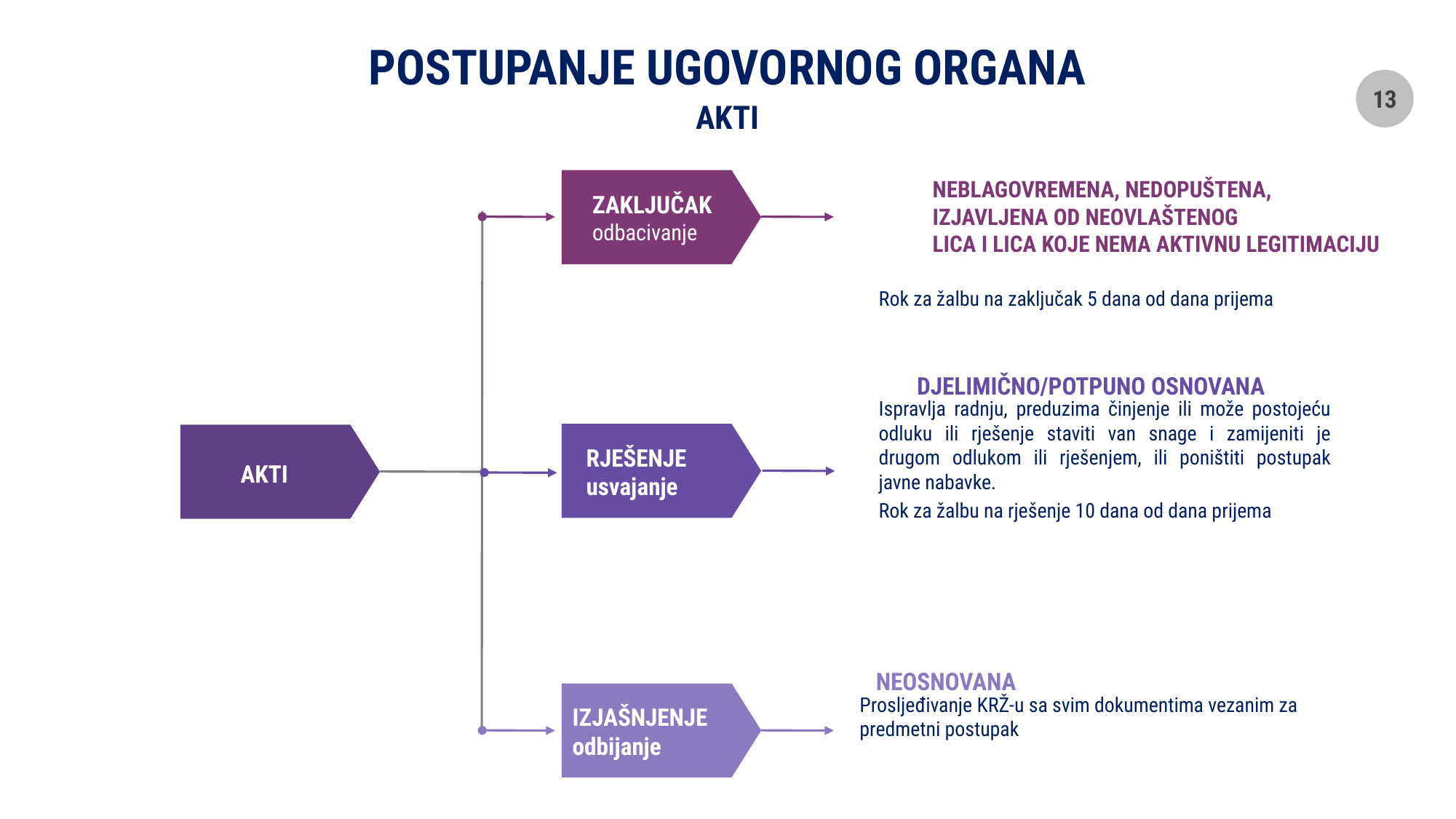

# POSTUPANJE UGOVORNOG ORGANA
АKTI

NEBLAGOVREMENA, NEDOPUŠTENA,
IZJAVLJENA OD NEOVLAŠTENOG
LICA I LICA KOJE NEMA AKTIVNU LEGITIMACIJU
Rok za žalbu na zaključak 5 dana od dana prijema
ZAKLJUČAK
оdbacivanje
DJELIMIČNO/POTPUNO OSNOVANA
Ispravlja radnju, preduzima činjenje ili može postojeću odluku ili rješenje staviti van snage i zamijeniti je drugom odlukom ili rješenjem, ili poništiti postupak javne nabavke.
Rok za žalbu na rješenje 10 dana od dana prijema

RJEŠENJE
usvajanje
АKTI
NEOSNOVANA
Prosljeđivanje KRŽ-u sa svim dokumentima vezanim za predmetni postupak

IZJAŠNJENJE
odbijanje